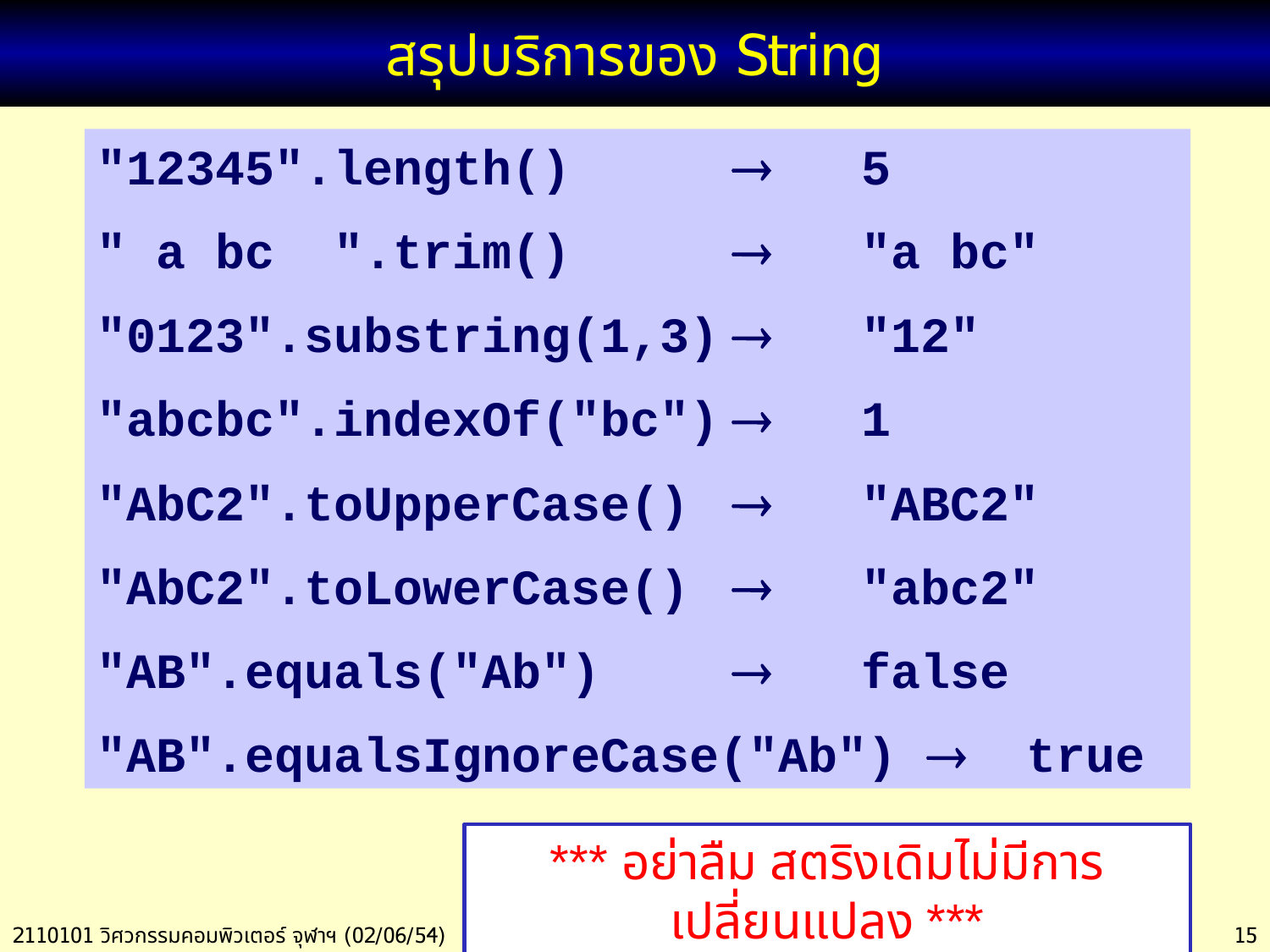

# สรุปบริการของ String
"12345".length()		→   5
" a bc  ".trim() 		→   "a bc"
"0123".substring(1,3)	→   "12"
"abcbc".indexOf("bc")	→   1
"AbC2".toUpperCase()	→   "ABC2"
"AbC2".toLowerCase()	→   "abc2"
"AB".equals("Ab")		→   false
"AB".equalsIgnoreCase("Ab") →  true
*** อย่าลืม สตริงเดิมไม่มีการเปลี่ยนแปลง ***